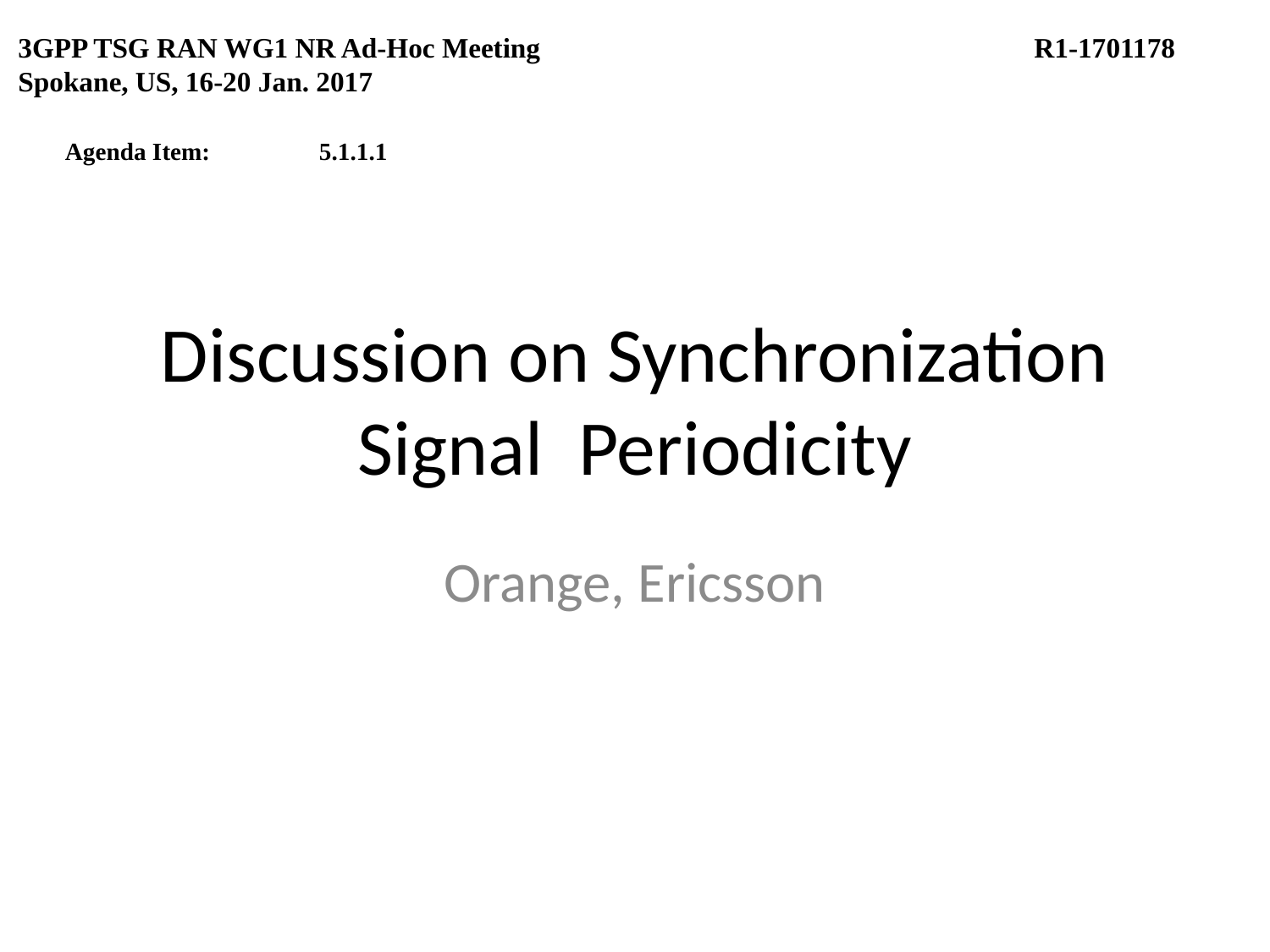

3GPP TSG RAN WG1 NR Ad-Hoc Meeting 				R1-1701178
Spokane, US, 16-20 Jan. 2017

Agenda Item:	5.1.1.1

# Discussion on Synchronization Signal  Periodicity
Orange, Ericsson